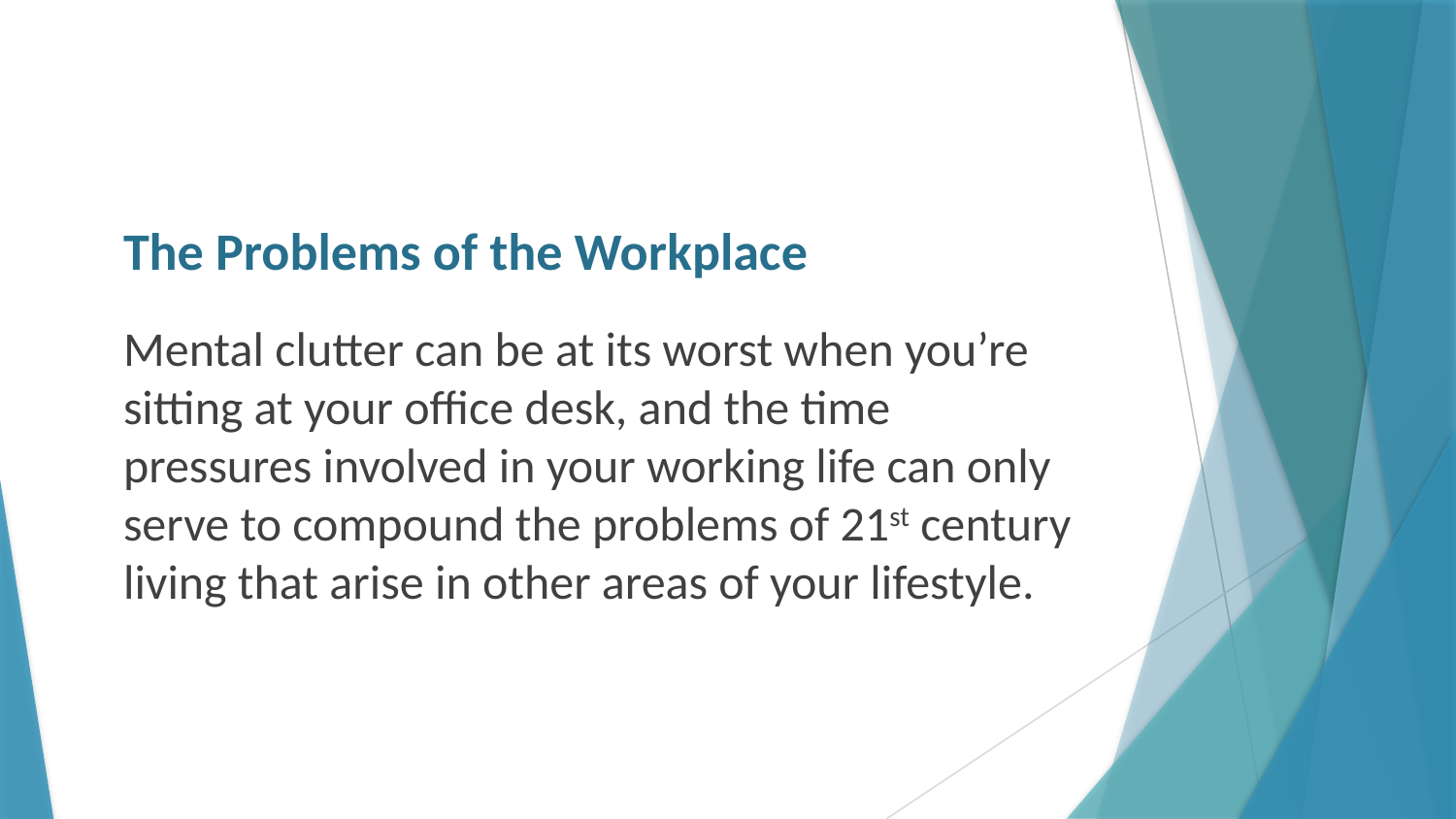

# The Problems of the Workplace
Mental clutter can be at its worst when you’re sitting at your office desk, and the time pressures involved in your working life can only serve to compound the problems of 21st century living that arise in other areas of your lifestyle.